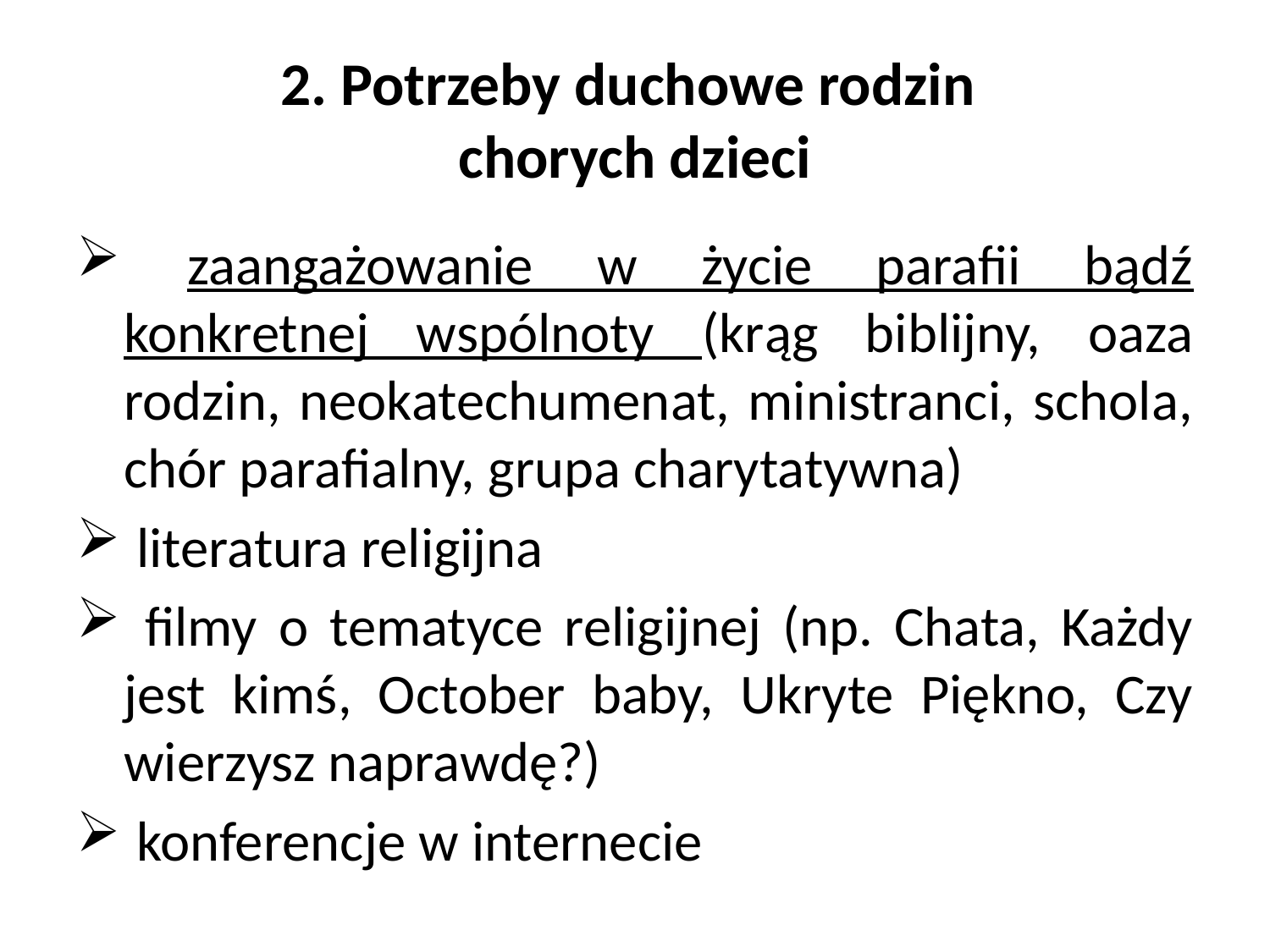

# 2. Potrzeby duchowe rodzin chorych dzieci
 zaangażowanie w życie parafii bądź konkretnej wspólnoty (krąg biblijny, oaza rodzin, neokatechumenat, ministranci, schola, chór parafialny, grupa charytatywna)
 literatura religijna
 filmy o tematyce religijnej (np. Chata, Każdy jest kimś, October baby, Ukryte Piękno, Czy wierzysz naprawdę?)
 konferencje w internecie